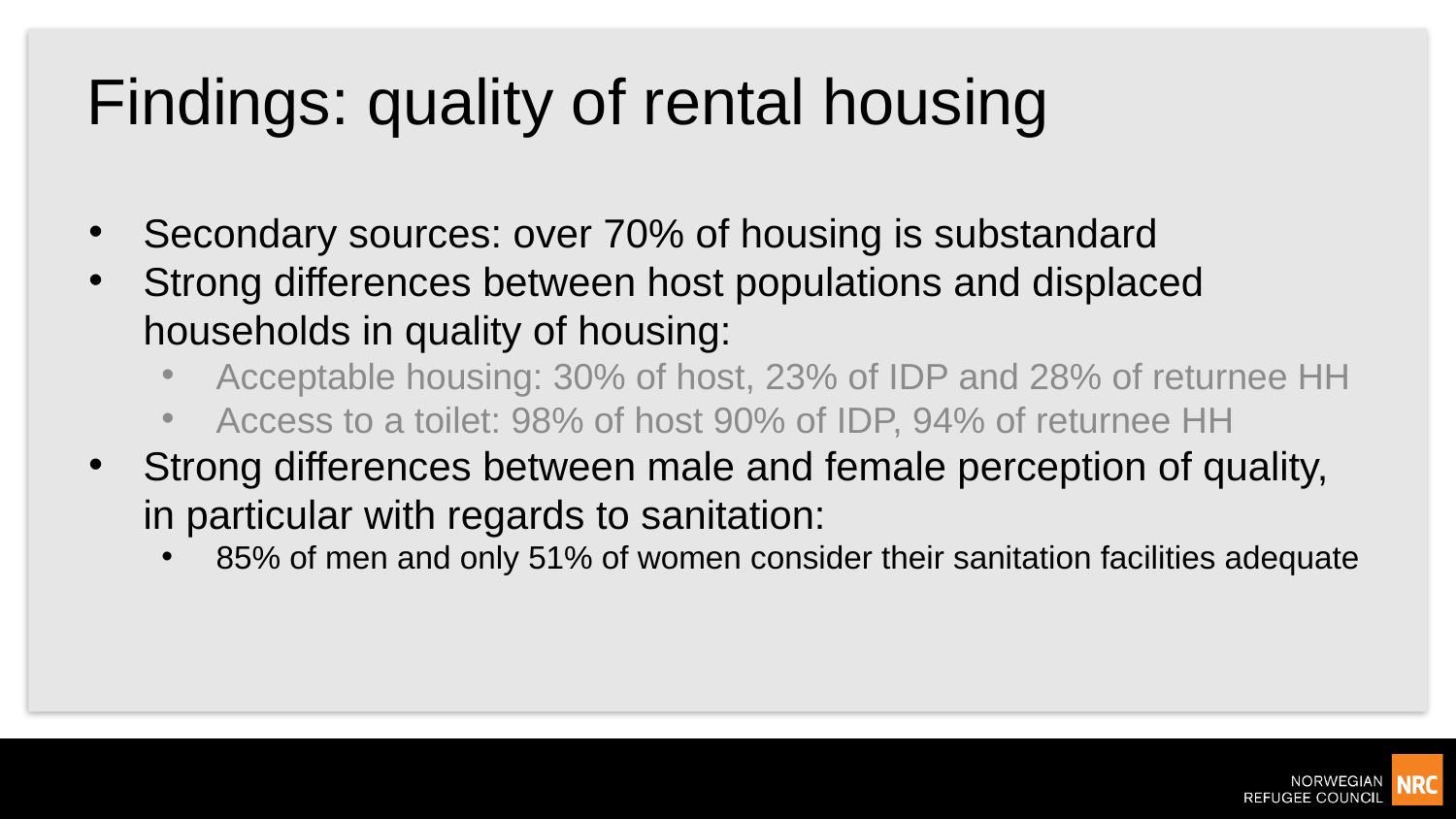

# Findings: quality of rental housing
Secondary sources: over 70% of housing is substandard
Strong differences between host populations and displaced households in quality of housing:
Acceptable housing: 30% of host, 23% of IDP and 28% of returnee HH
Access to a toilet: 98% of host 90% of IDP, 94% of returnee HH
Strong differences between male and female perception of quality, in particular with regards to sanitation:
85% of men and only 51% of women consider their sanitation facilities adequate